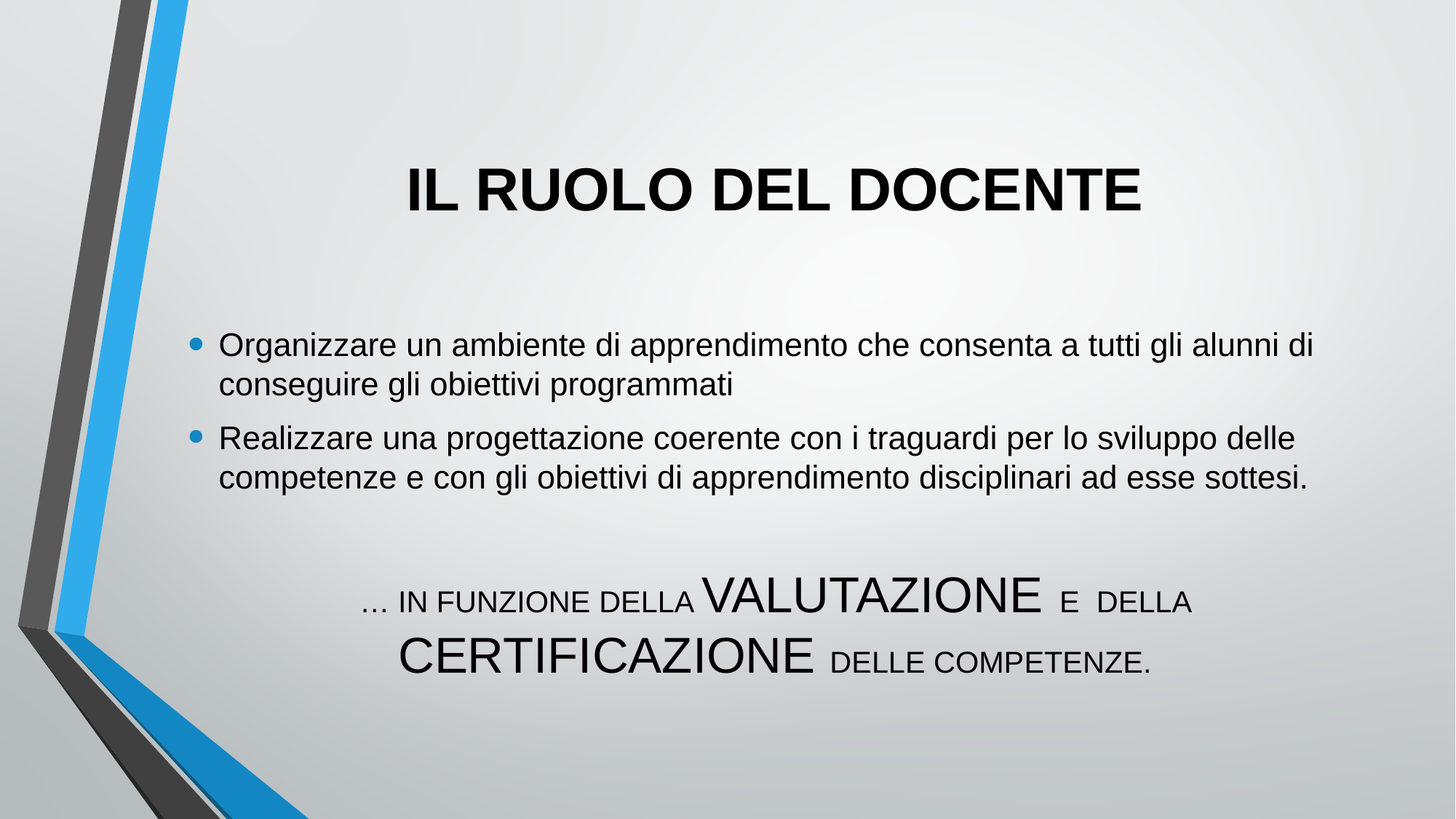

# IL RUOLO DEL DOCENTE
Organizzare un ambiente di apprendimento che consenta a tutti gli alunni di conseguire gli obiettivi programmati
Realizzare una progettazione coerente con i traguardi per lo sviluppo delle competenze e con gli obiettivi di apprendimento disciplinari ad esse sottesi.

… IN FUNZIONE DELLA VALUTAZIONE  E  DELLA CERTIFICAZIONE DELLE COMPETENZE.